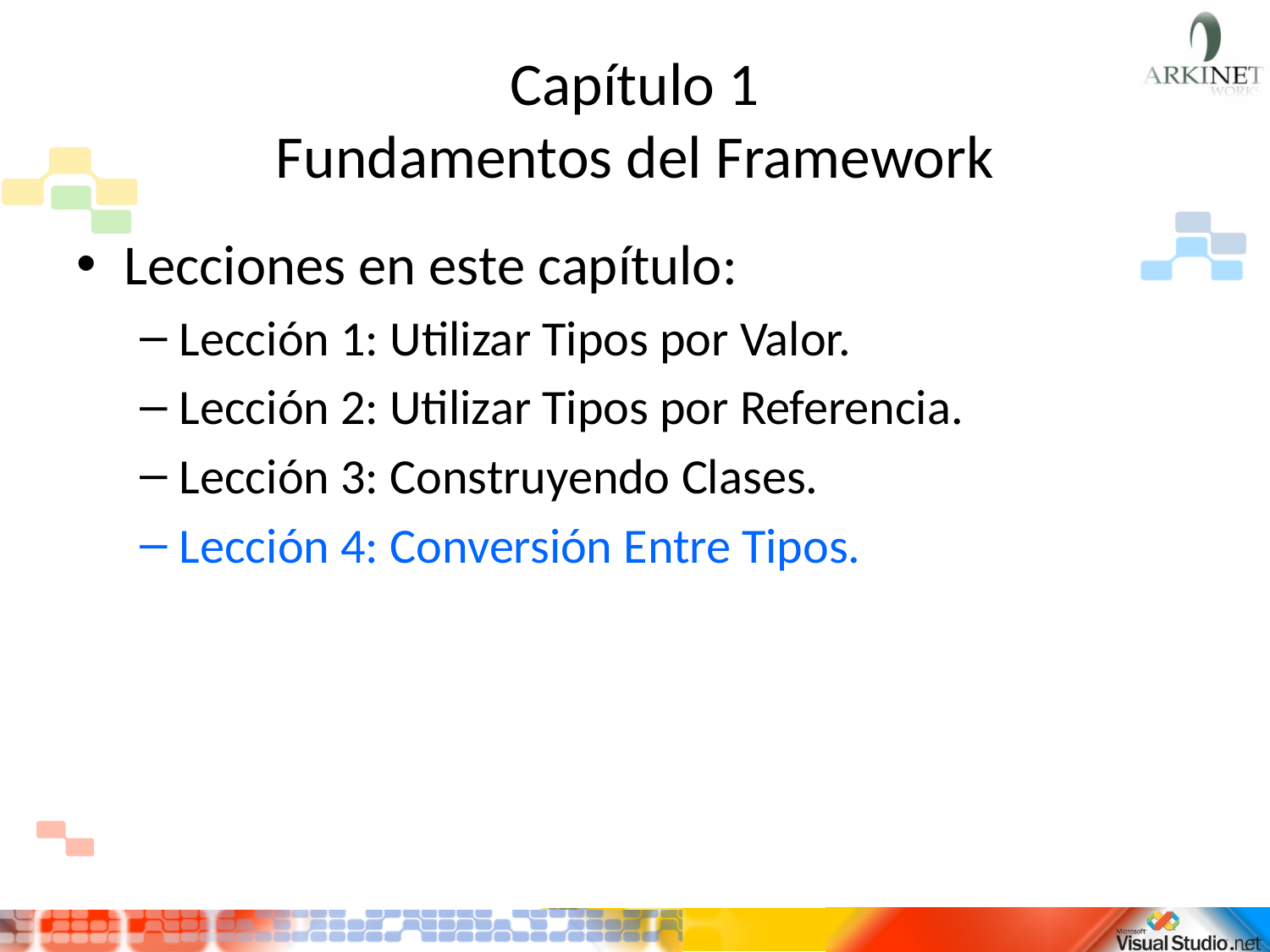

# Capítulo 1 Fundamentos del Framework
Lecciones en este capítulo:
Lección 1: Utilizar Tipos por Valor.
Lección 2: Utilizar Tipos por Referencia.
Lección 3: Construyendo Clases.
Lección 4: Conversión Entre Tipos.